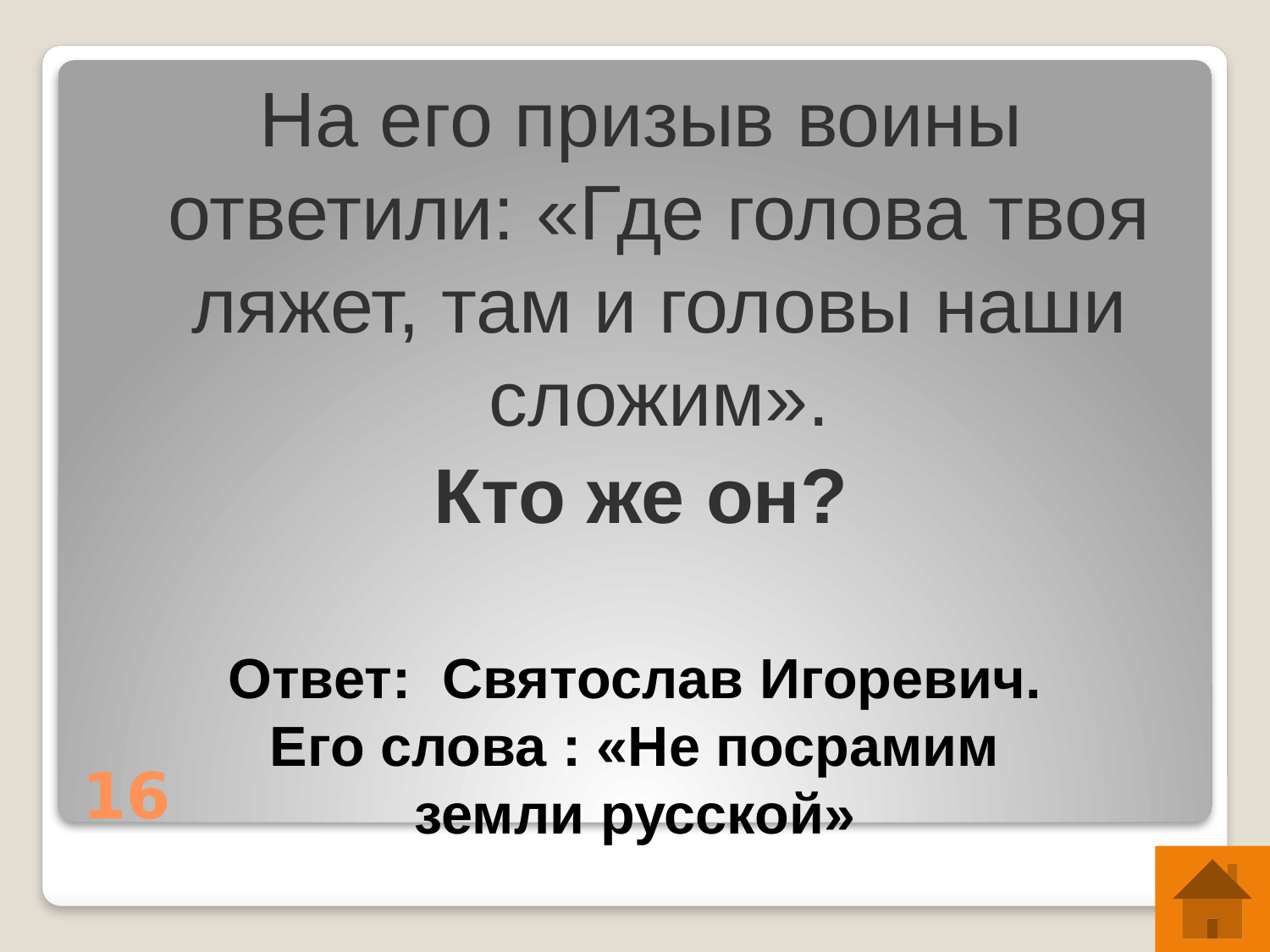

На его призыв воины ответили: «Где голова твоя ляжет, там и головы наши сложим».
Кто же он?
Ответ:  Святослав Игоревич. Его слова : «Не посрамим земли русской»
# 16